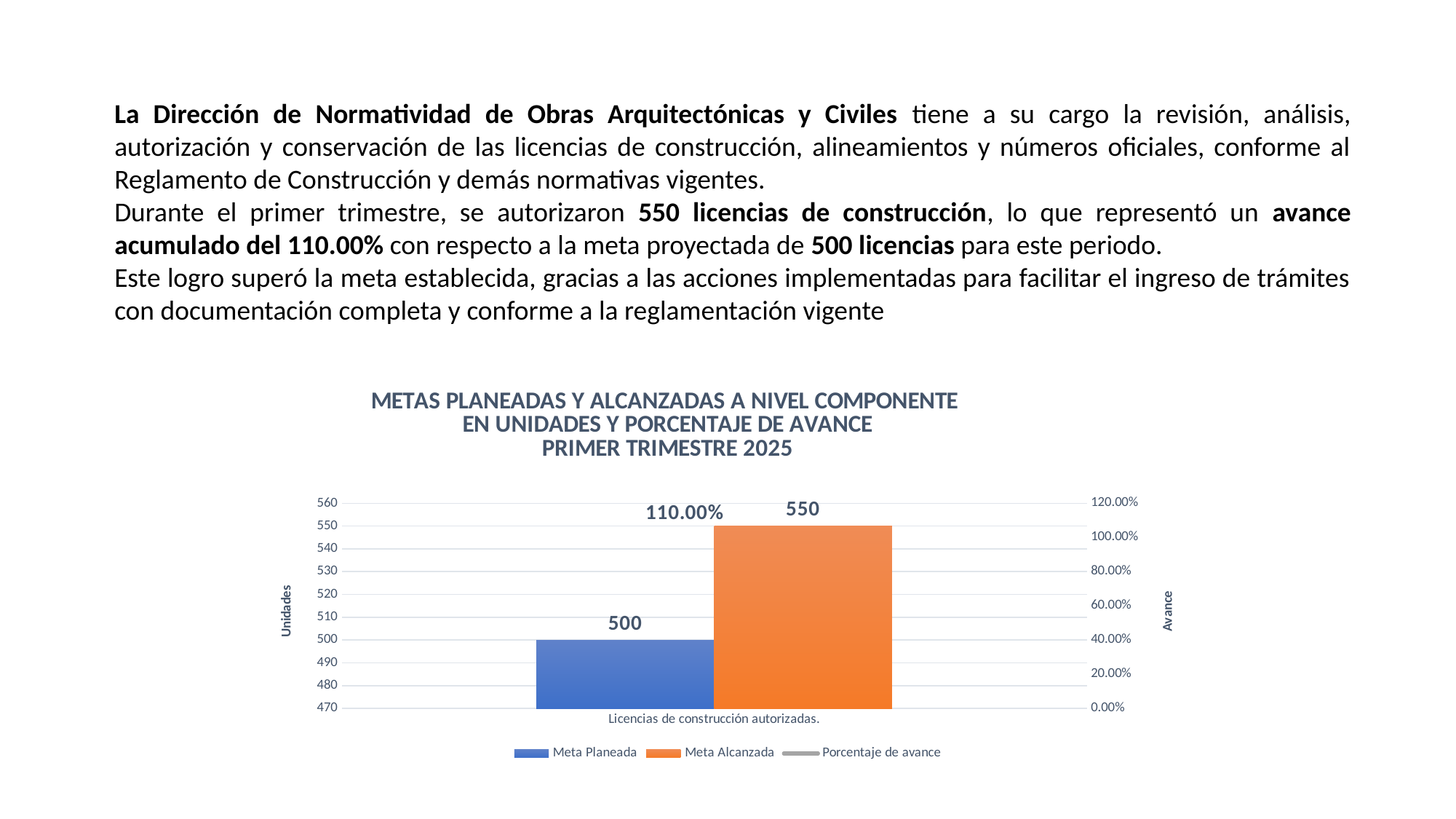

La Dirección de Normatividad de Obras Arquitectónicas y Civiles tiene a su cargo la revisión, análisis, autorización y conservación de las licencias de construcción, alineamientos y números oficiales, conforme al Reglamento de Construcción y demás normativas vigentes.
Durante el primer trimestre, se autorizaron 550 licencias de construcción, lo que representó un avance acumulado del 110.00% con respecto a la meta proyectada de 500 licencias para este periodo.
Este logro superó la meta establecida, gracias a las acciones implementadas para facilitar el ingreso de trámites con documentación completa y conforme a la reglamentación vigente

### Chart: METAS PLANEADAS Y ALCANZADAS A NIVEL COMPONENTE
EN UNIDADES Y PORCENTAJE DE AVANCE
PRIMER TRIMESTRE 2025

| Category | Meta Planeada | Meta Alcanzada |  |
|---|---|---|---|
| Licencias de construcción autorizadas. | 500.0 | 550.0 | 1.1 |